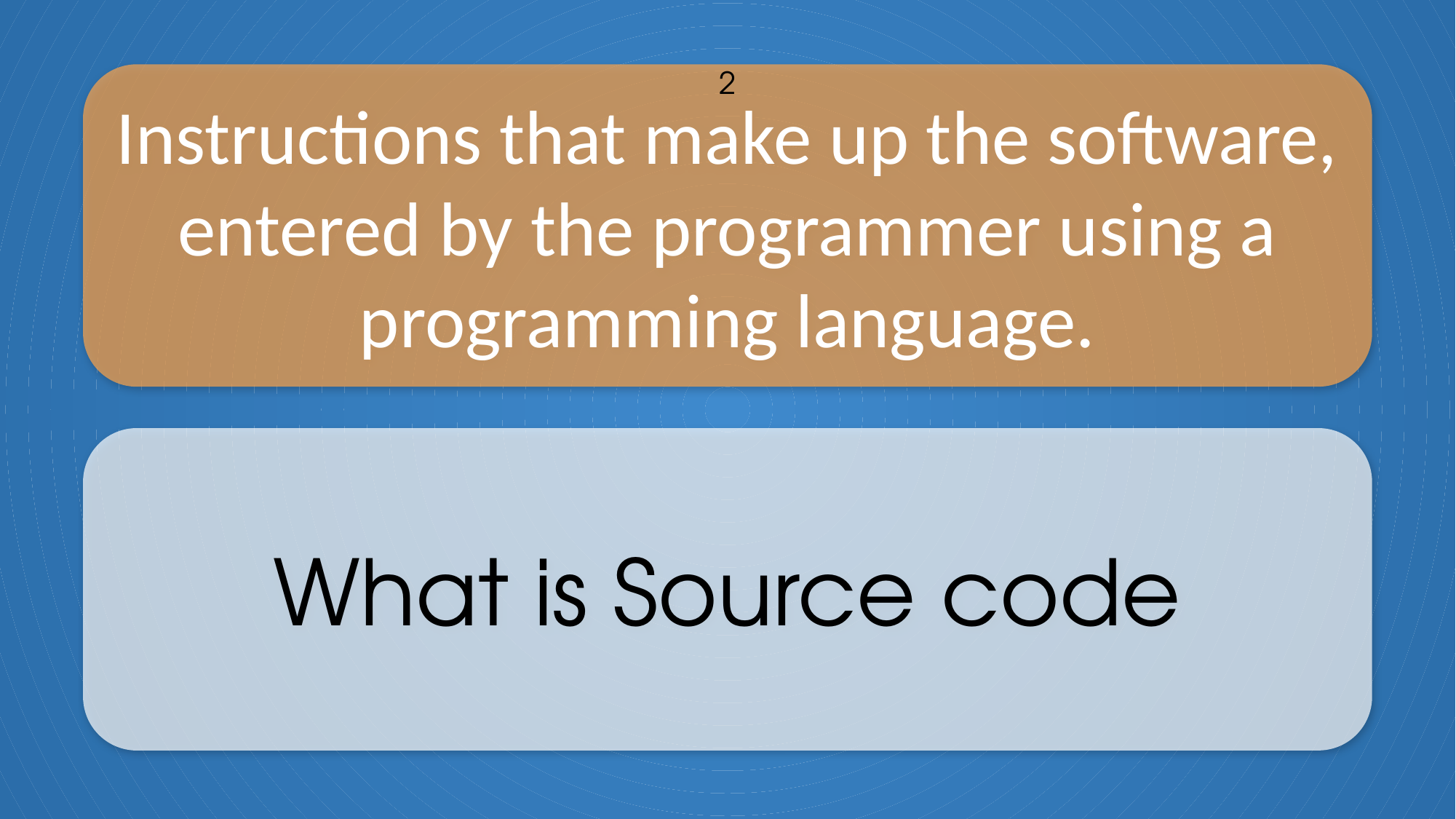

Instructions that make up the software, entered by the programmer using a programming language.
2
What is Source code